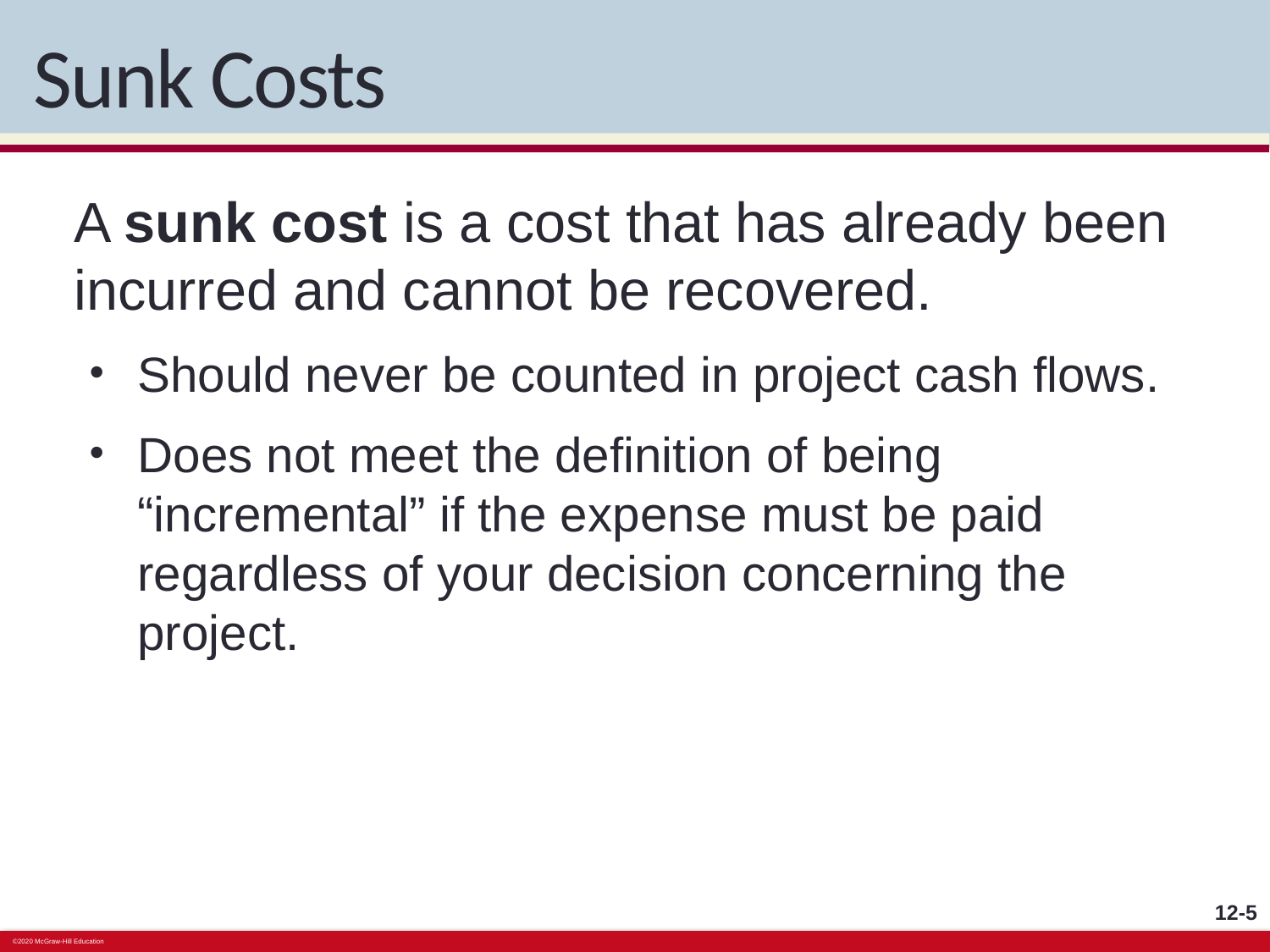

# Sunk Costs
A sunk cost is a cost that has already been incurred and cannot be recovered.
Should never be counted in project cash flows.
Does not meet the definition of being “incremental” if the expense must be paid regardless of your decision concerning the project.